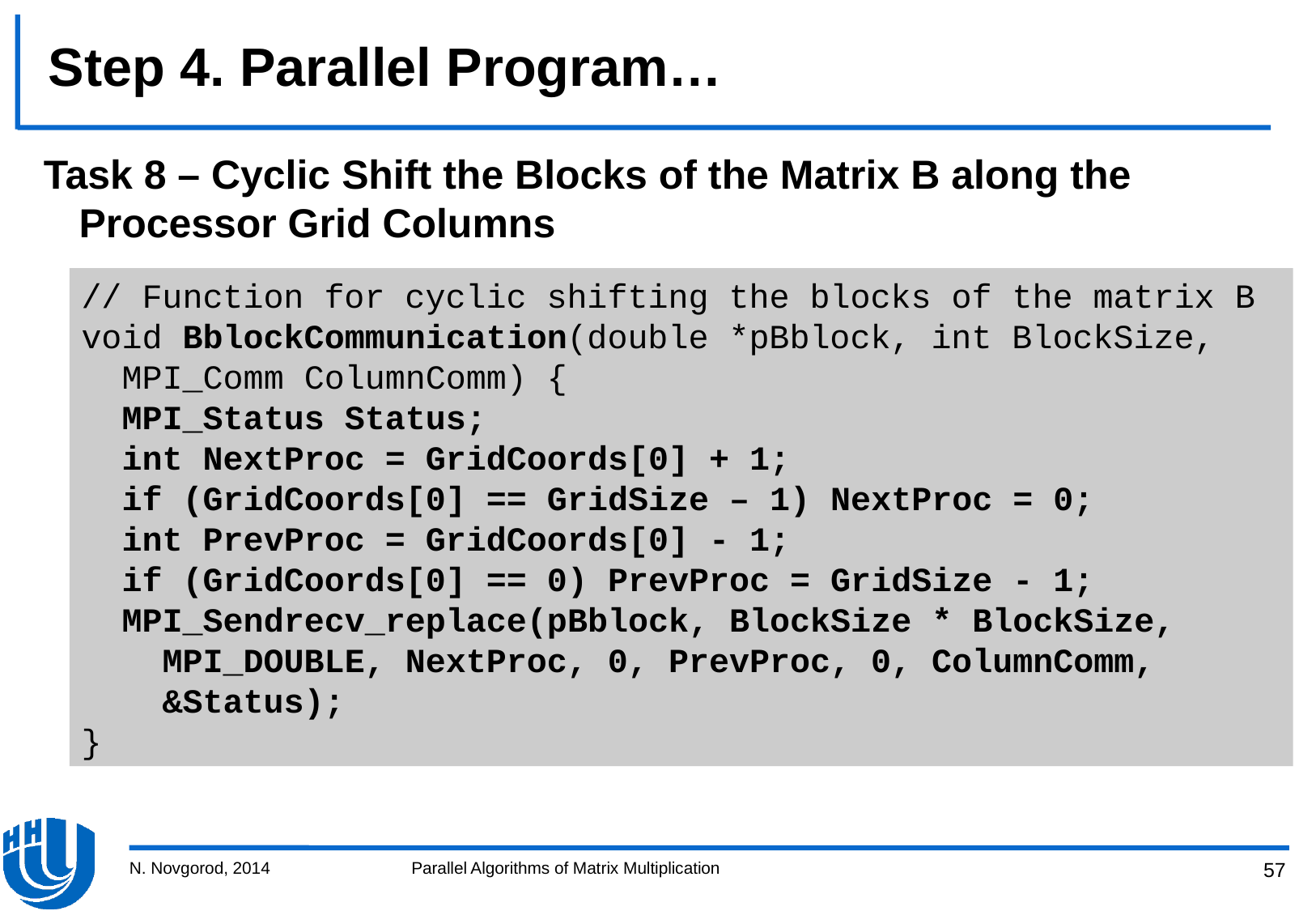

# Step 4. Parallel Program…
Task 8 – Cyclic Shift the Blocks of the Matrix B along the Processor Grid Columns

// Function for cyclic shifting the blocks of the matrix B
void BblockCommunication(double *pBblock, int BlockSize,
  MPI_Comm ColumnComm) {
  MPI_Status Status;
  int NextProc = GridCoords[0] + 1;
  if (GridCoords[0] == GridSize – 1) NextProc = 0;
  int PrevProc = GridCoords[0] - 1;
  if (GridCoords[0] == 0) PrevProc = GridSize - 1;
  MPI_Sendrecv_replace(pBblock, BlockSize * BlockSize,
    MPI_DOUBLE, NextProc, 0, PrevProc, 0, ColumnComm,
    &Status);
}
N. Novgorod, 2014
Parallel Algorithms of Matrix Multiplication
57